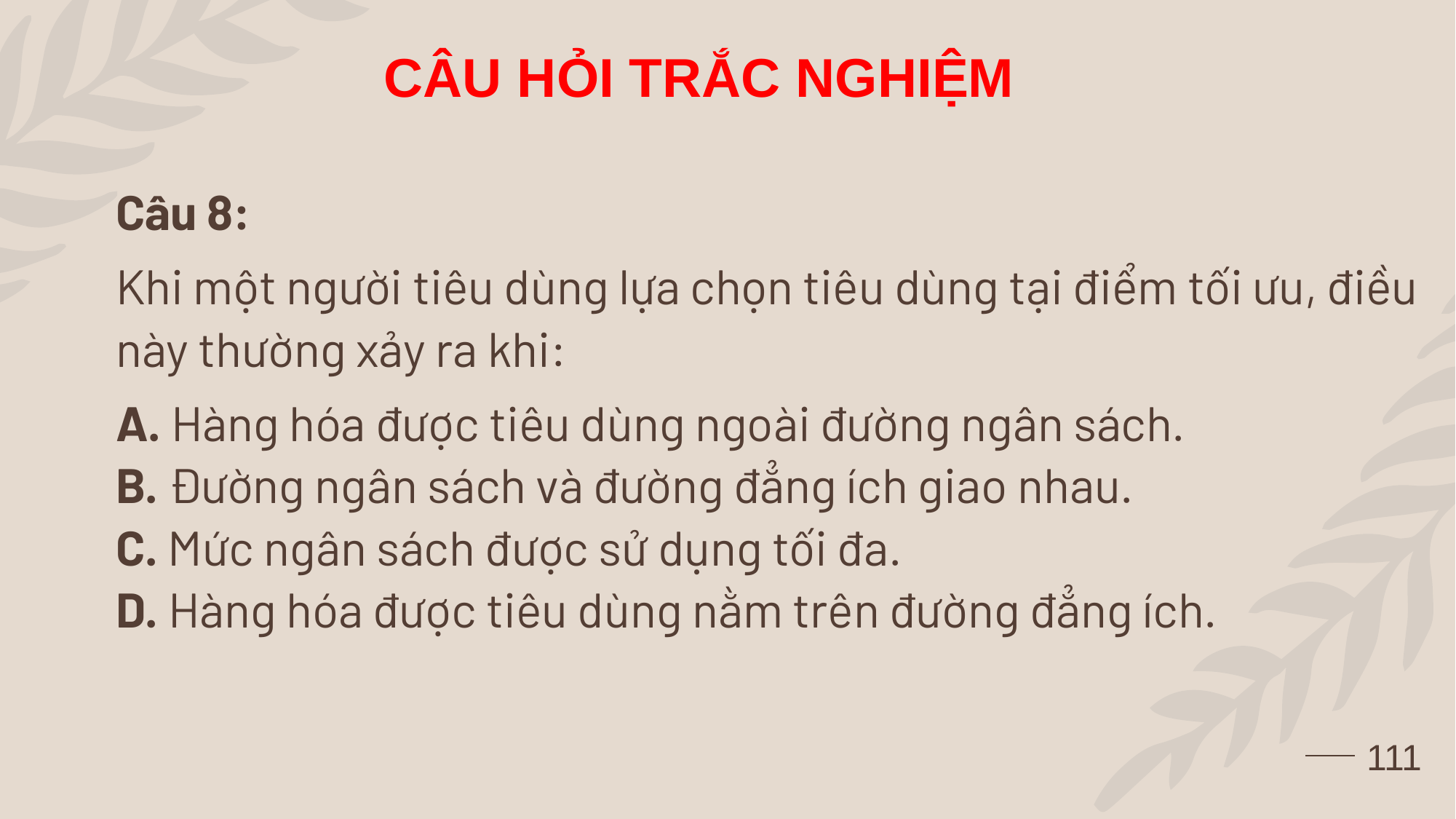

CÂU HỎI TRẮC NGHIỆM
Câu 8:
Khi một người tiêu dùng lựa chọn tiêu dùng tại điểm tối ưu, điều này thường xảy ra khi:
A. Hàng hóa được tiêu dùng ngoài đường ngân sách.
B. Đường ngân sách và đường đẳng ích giao nhau.
C. Mức ngân sách được sử dụng tối đa.
D. Hàng hóa được tiêu dùng nằm trên đường đẳng ích.
111